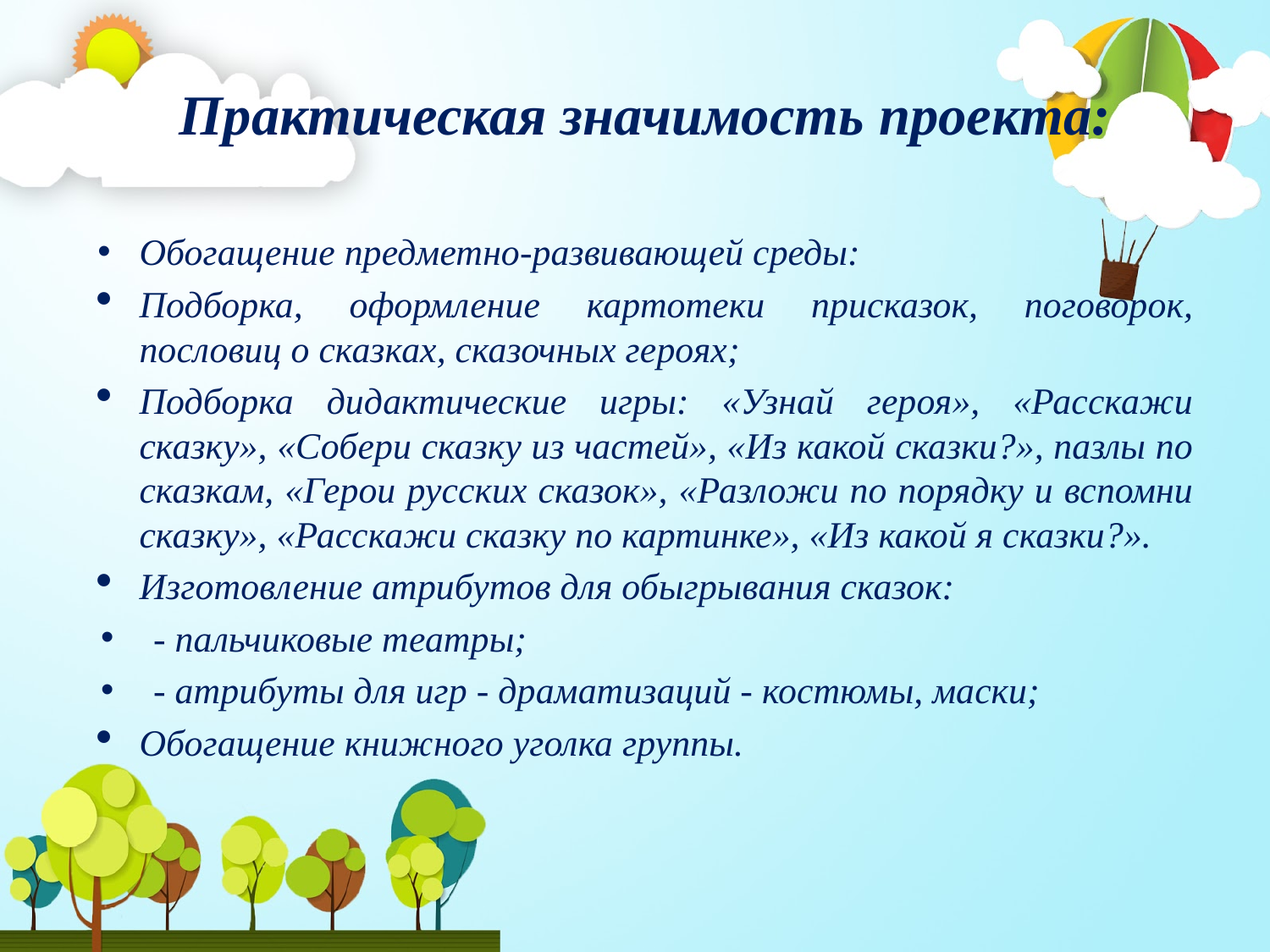

# Практическая значимость проекта:
Обогащение предметно-развивающей среды:
Подборка, оформление картотеки присказок, поговорок, пословиц о сказках, сказочных героях;
Подборка дидактические игры: «Узнай героя», «Расскажи сказку», «Собери сказку из частей», «Из какой сказки?», пазлы по сказкам, «Герои русских сказок», «Разложи по порядку и вспомни сказку», «Расскажи сказку по картинке», «Из какой я сказки?».
Изготовление атрибутов для обыгрывания сказок:
- пальчиковые театры;
- атрибуты для игр - драматизаций - костюмы, маски;
Обогащение книжного уголка группы.